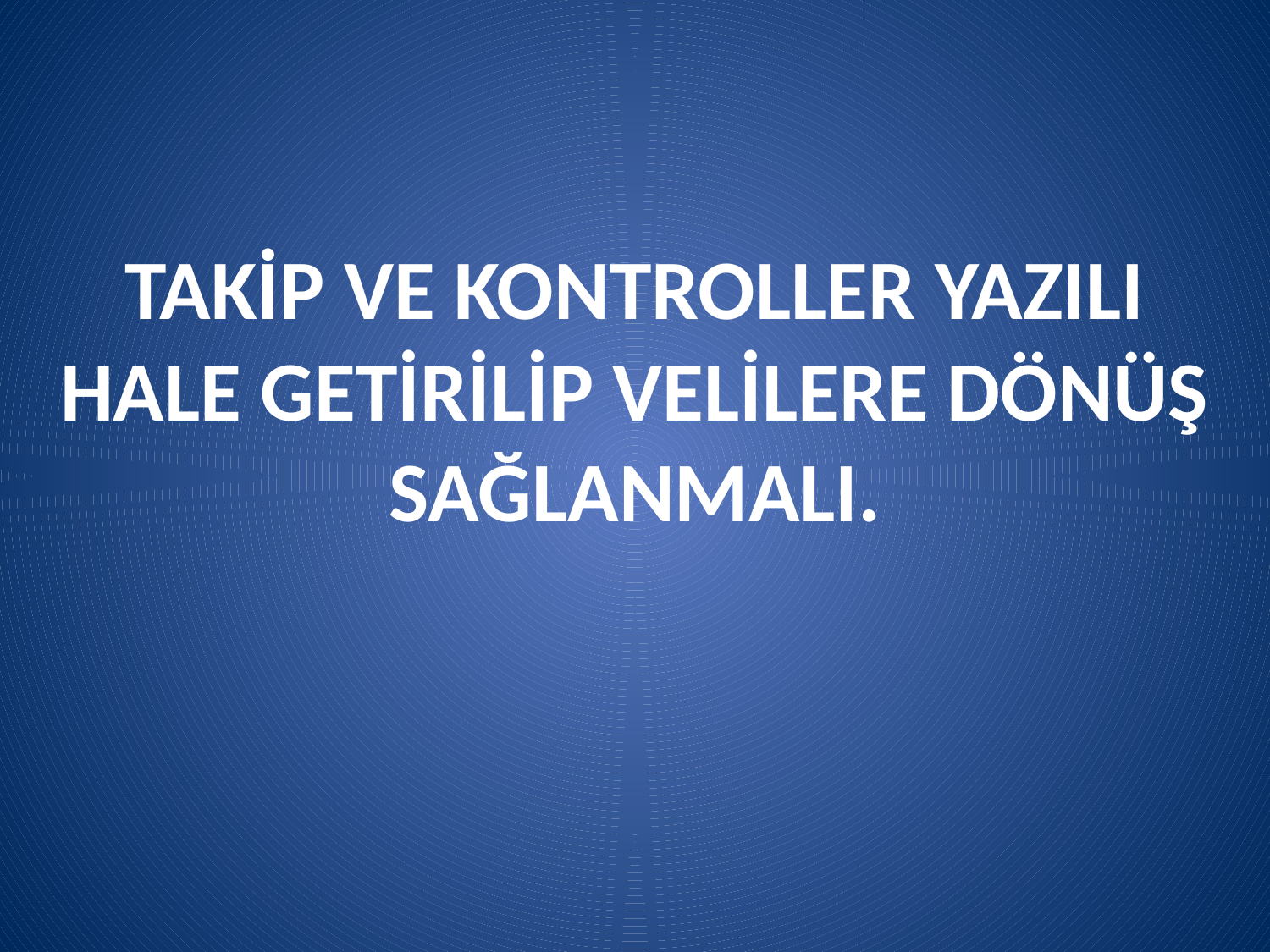

# TAKİP VE KONTROLLER YAZILI HALE GETİRİLİP VELİLERE DÖNÜŞ SAĞLANMALI.